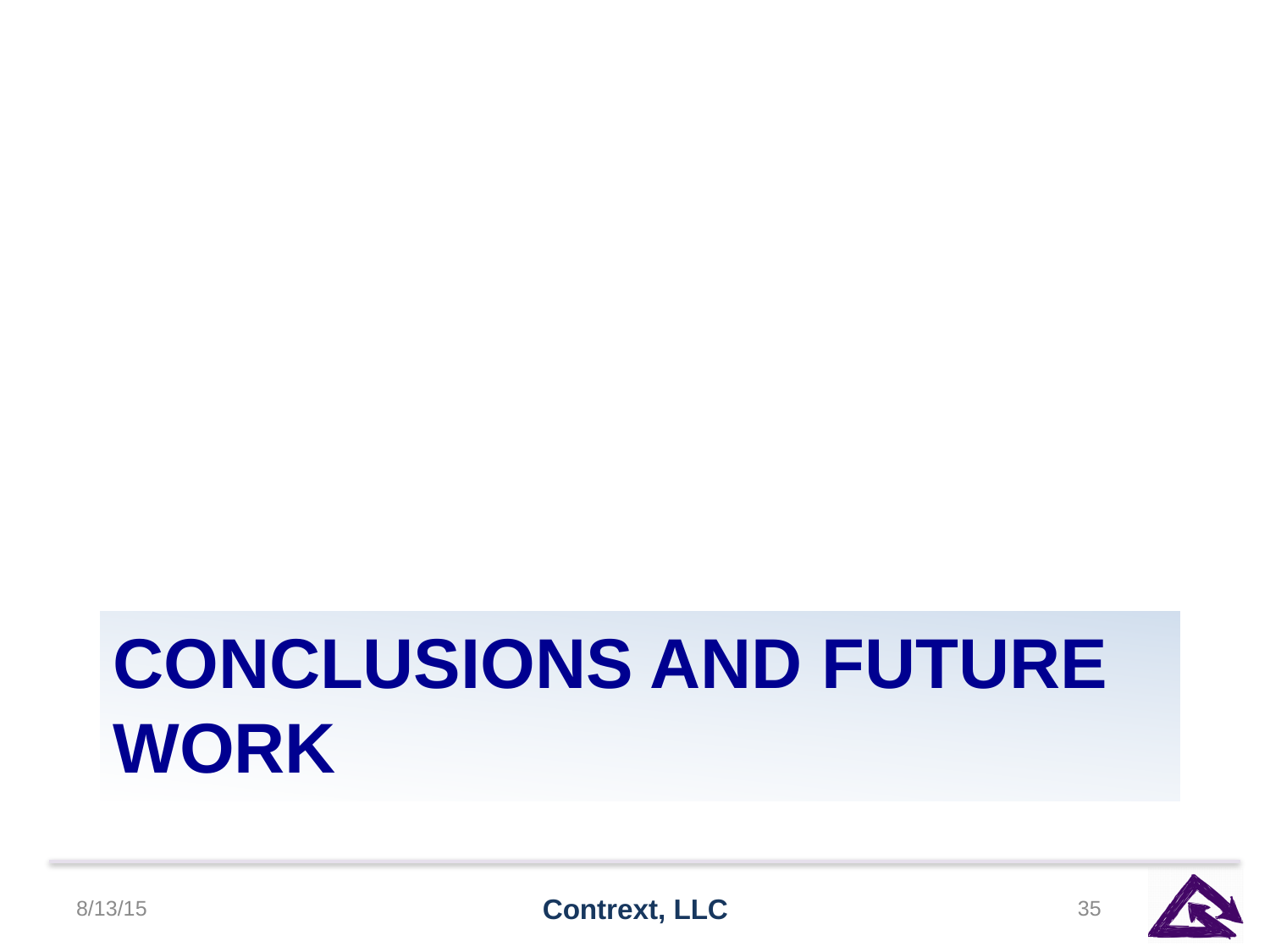

# Conclusions and Future Work
8/13/15
Contrext, LLC
35